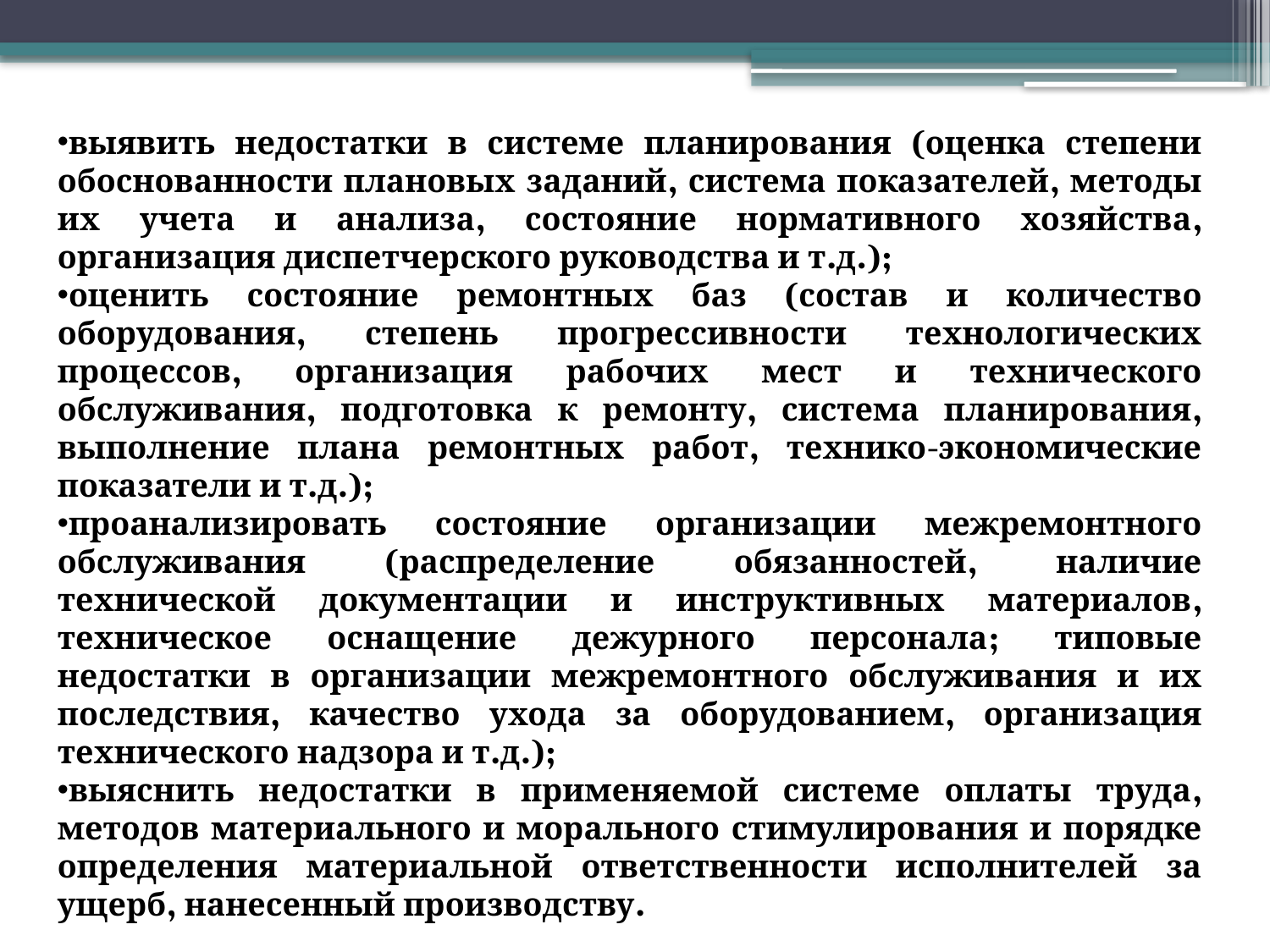

выявить недостатки в системе планирования (оценка степени обоснованности плановых заданий, система показателей, методы их учета и анализа, состояние нормативного хозяйства, организация диспетчерского руководства и т.д.);
оценить состояние ремонтных баз (состав и количество оборудования, степень прогрессивности технологических процессов, организация рабочих мест и технического обслуживания, подготовка к ремонту, система планирования, выполнение плана ремонтных работ, технико-экономические показатели и т.д.);
проанализировать состояние организации межремонтного обслуживания (распределение обязанностей, наличие технической документации и инструктивных материалов, техническое оснащение дежурного персонала; типовые недостатки в организации межремонтного обслуживания и их последствия, качество ухода за оборудованием, организация технического надзора и т.д.);
выяснить недостатки в применяемой системе оплаты труда, методов материального и морального стимулирования и порядке определения материальной ответственности исполнителей за ущерб, нанесенный производству.